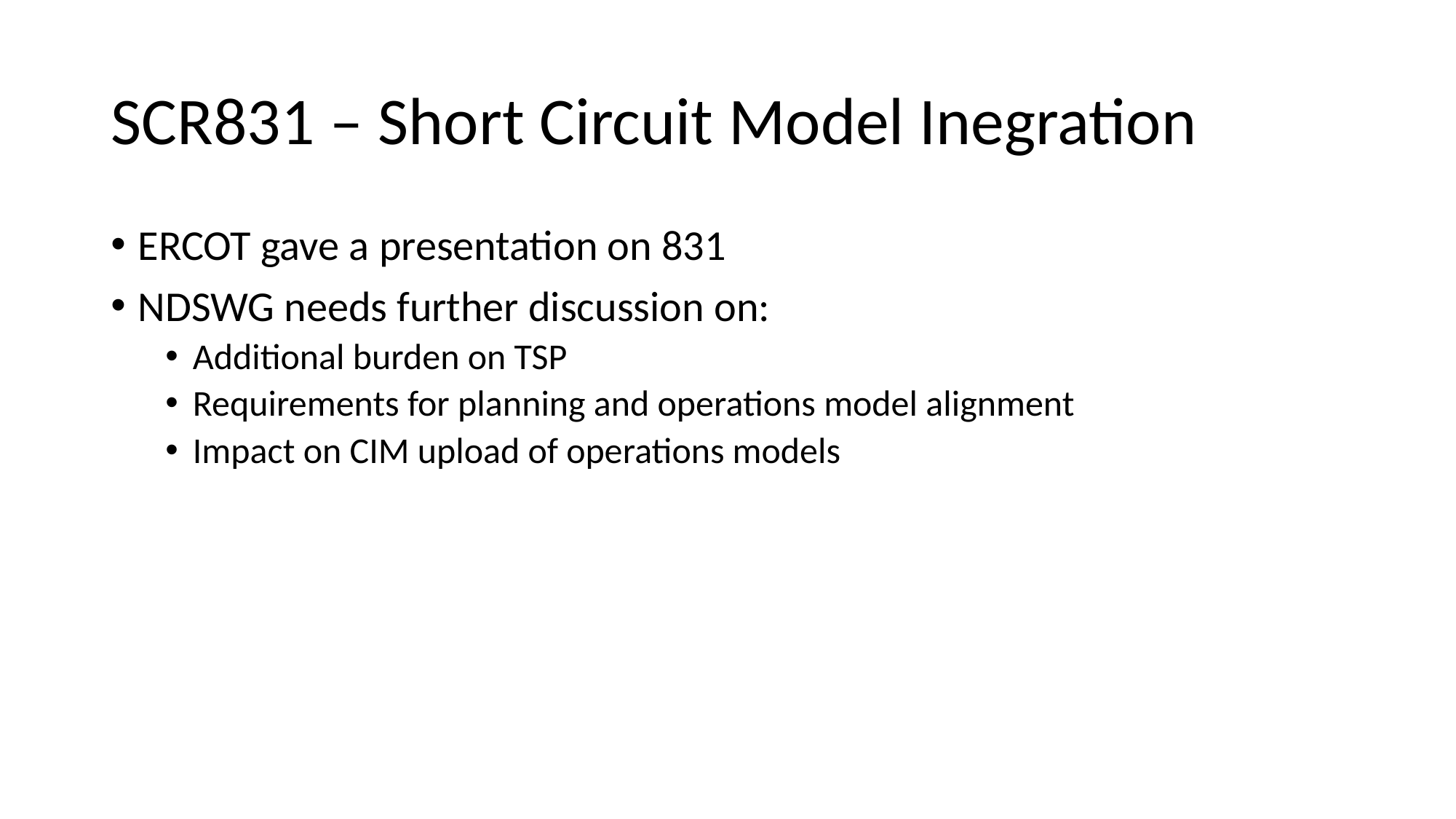

# SCR831 – Short Circuit Model Inegration
ERCOT gave a presentation on 831
NDSWG needs further discussion on:
Additional burden on TSP
Requirements for planning and operations model alignment
Impact on CIM upload of operations models